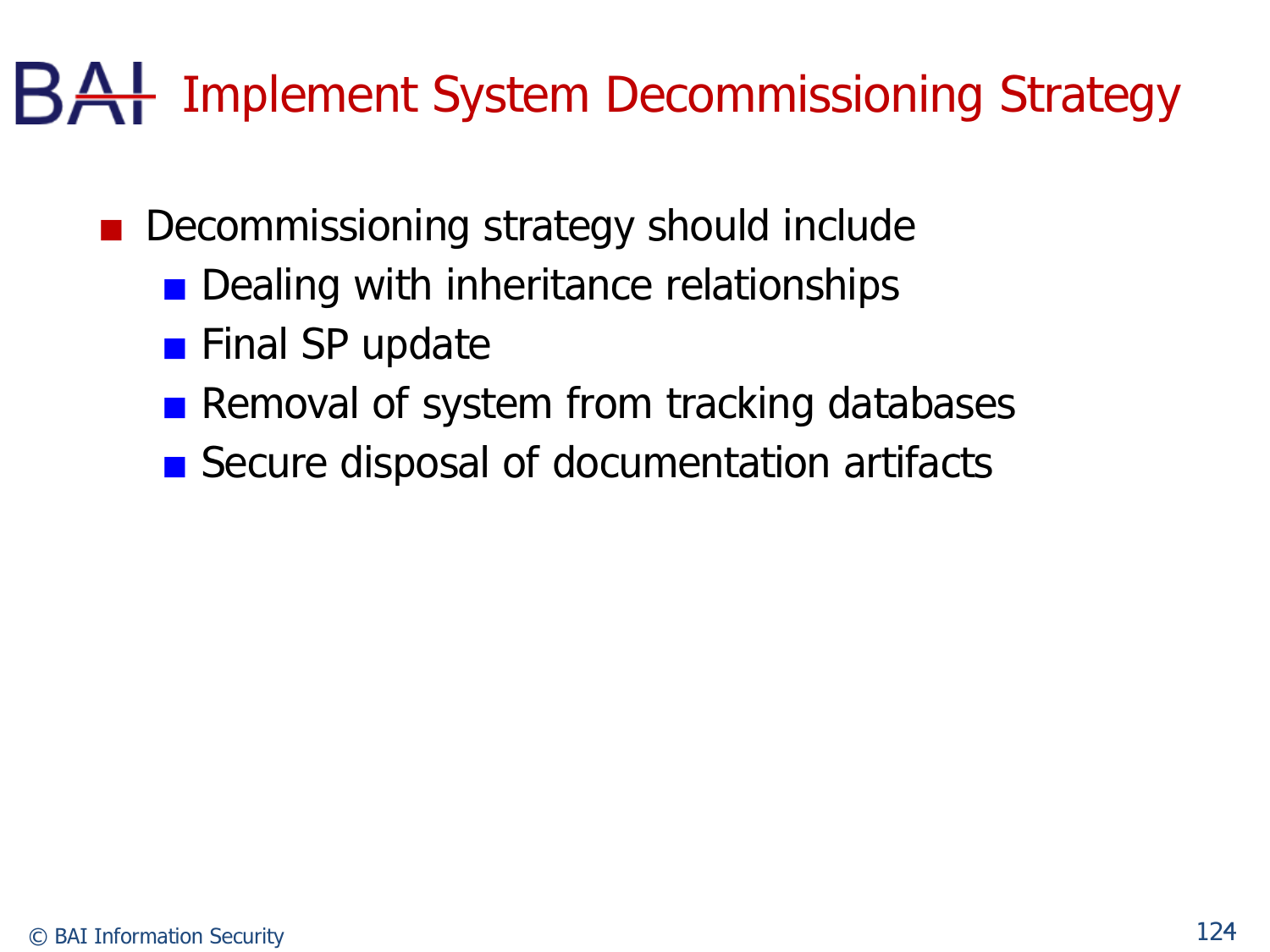

# Implement System Decommissioning Strategy
Decommissioning strategy should include
Dealing with inheritance relationships
Final SP update
Removal of system from tracking databases
Secure disposal of documentation artifacts